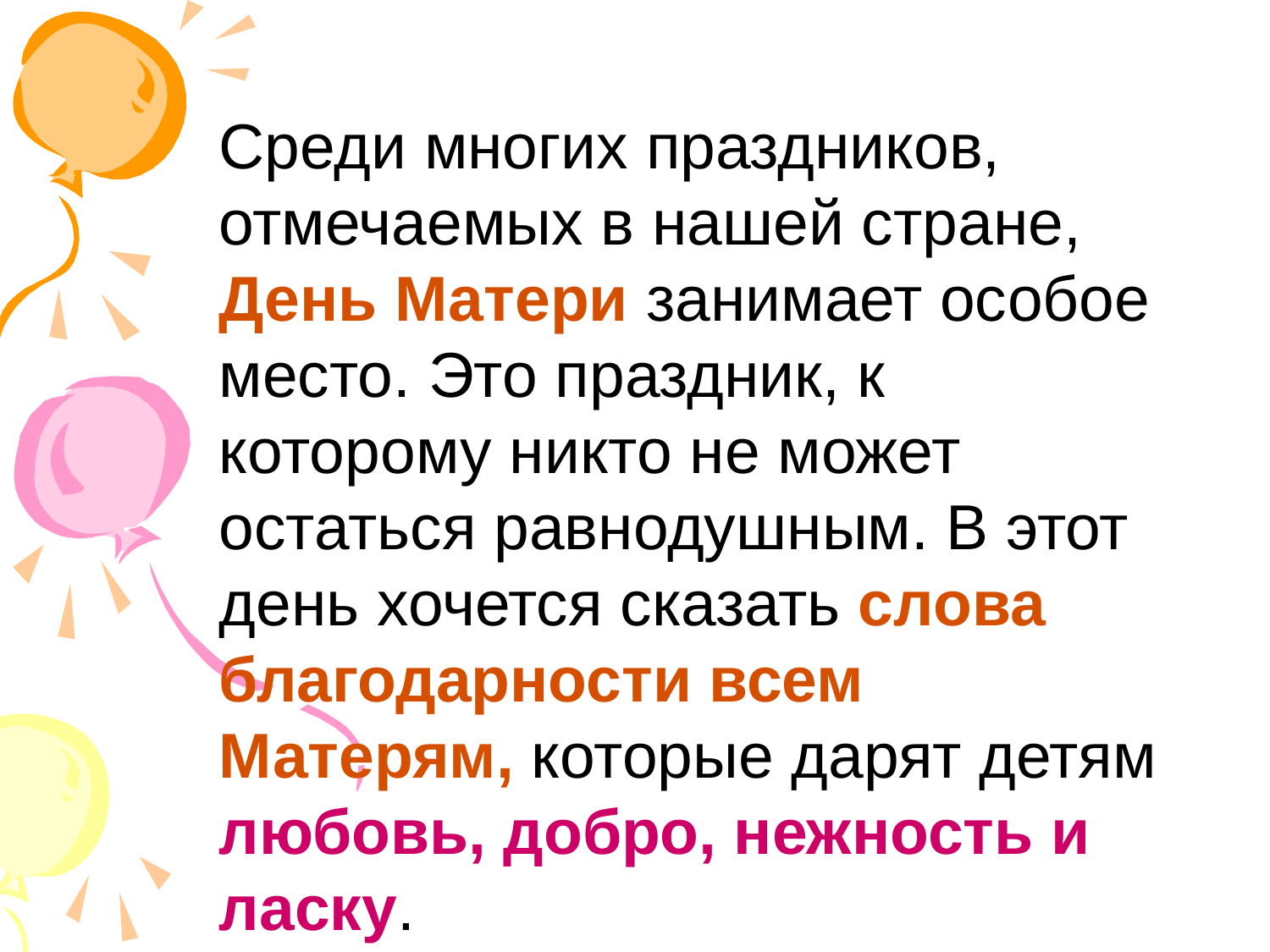

Среди многих праздников, отмечаемых в нашей стране, День Матери занимает особое место. Это праздник, к которому никто не может остаться равнодушным. В этот день хочется сказать слова благодарности всем Матерям, которые дарят детям любовь, добро, нежность и ласку.